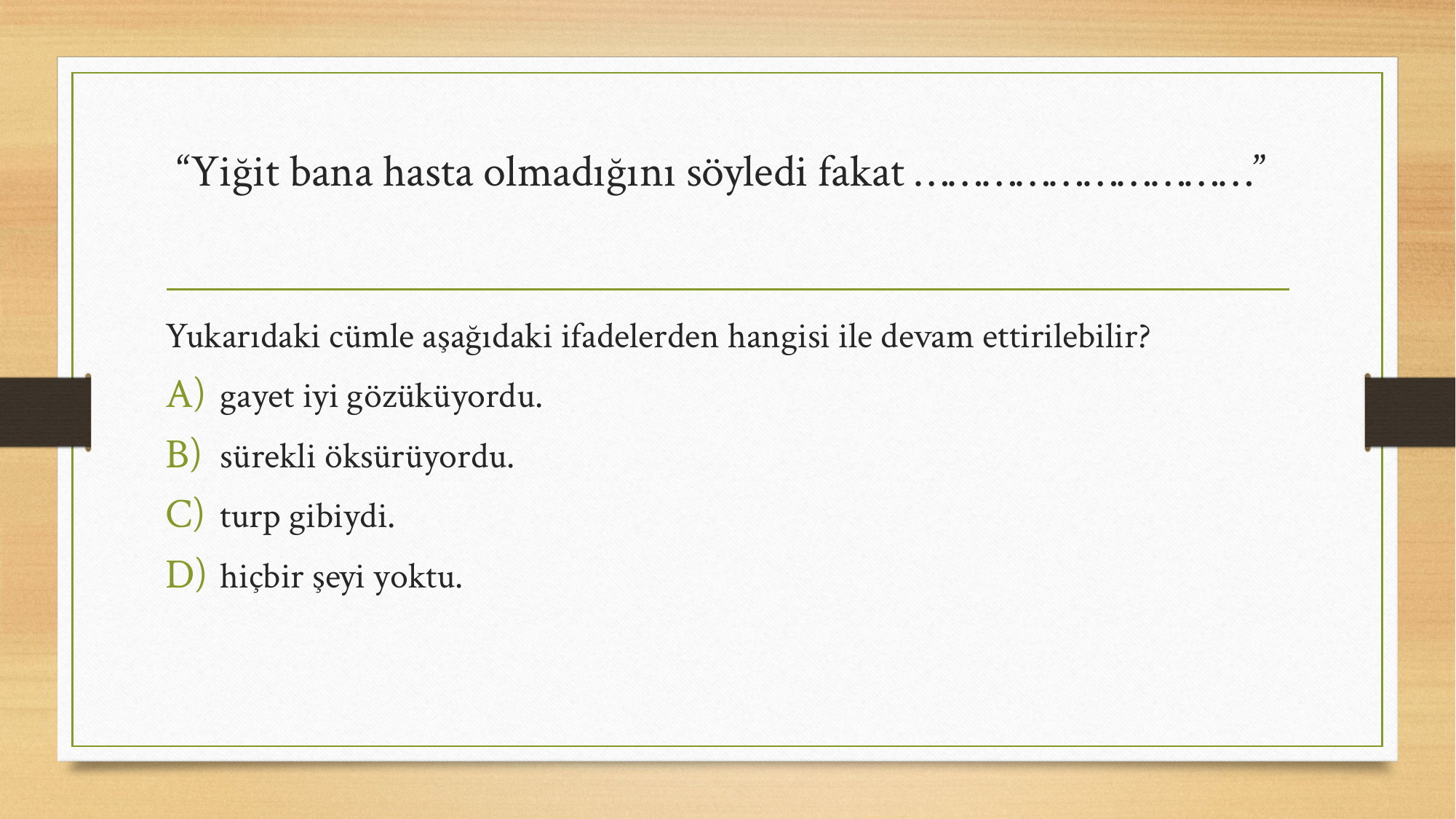

# “Yiğit bana hasta olmadığını söyledi fakat …………………………”
Yukarıdaki cümle aşağıdaki ifadelerden hangisi ile devam ettirilebilir?
gayet iyi gözüküyordu.
sürekli öksürüyordu.
turp gibiydi.
hiçbir şeyi yoktu.